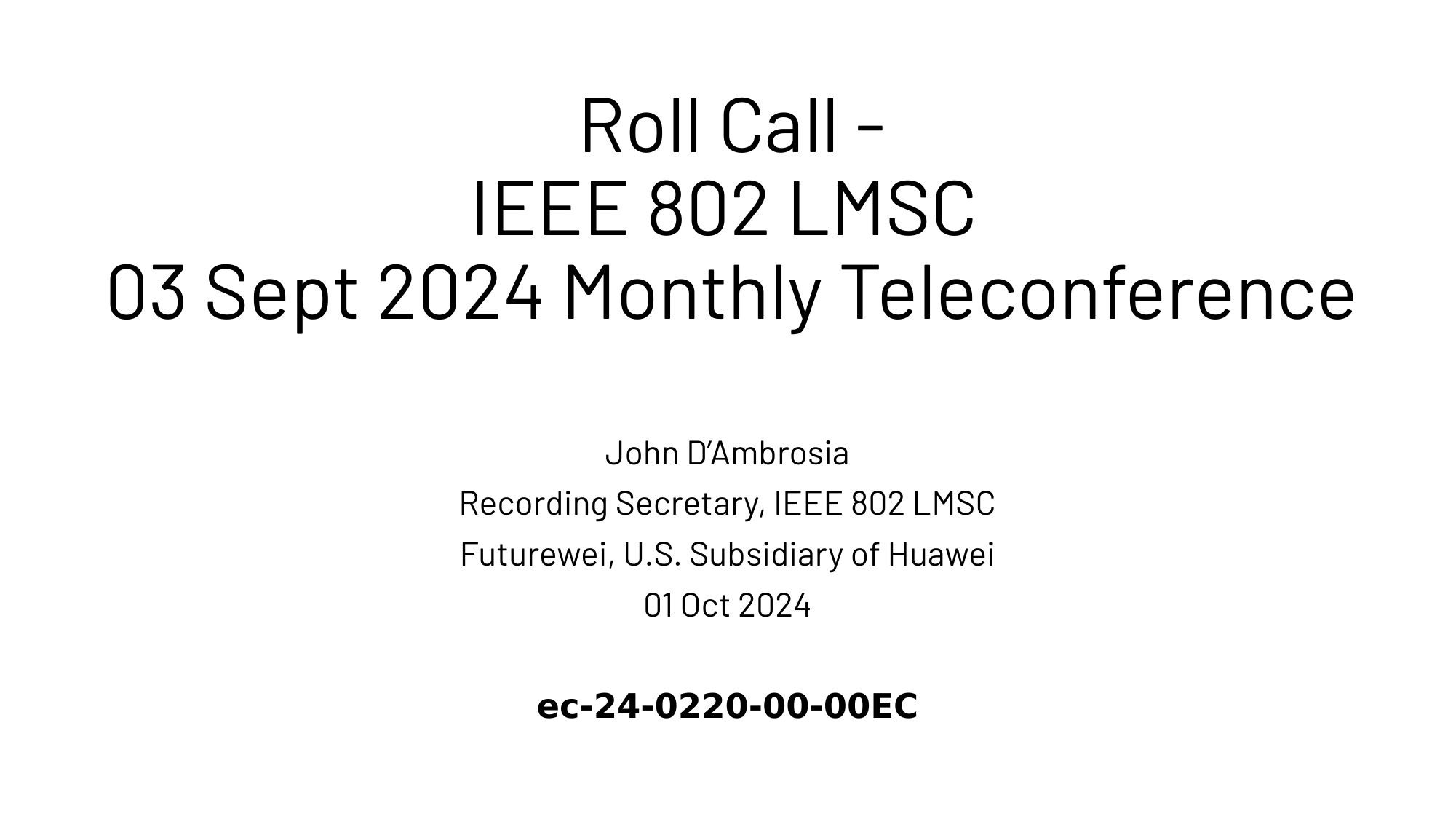

# Roll Call - IEEE 802 LMSC 03 Sept 2024 Monthly Teleconference
John D’Ambrosia
Recording Secretary, IEEE 802 LMSC
Futurewei, U.S. Subsidiary of Huawei
01 Oct 2024

ec-24-0220-00-00EC